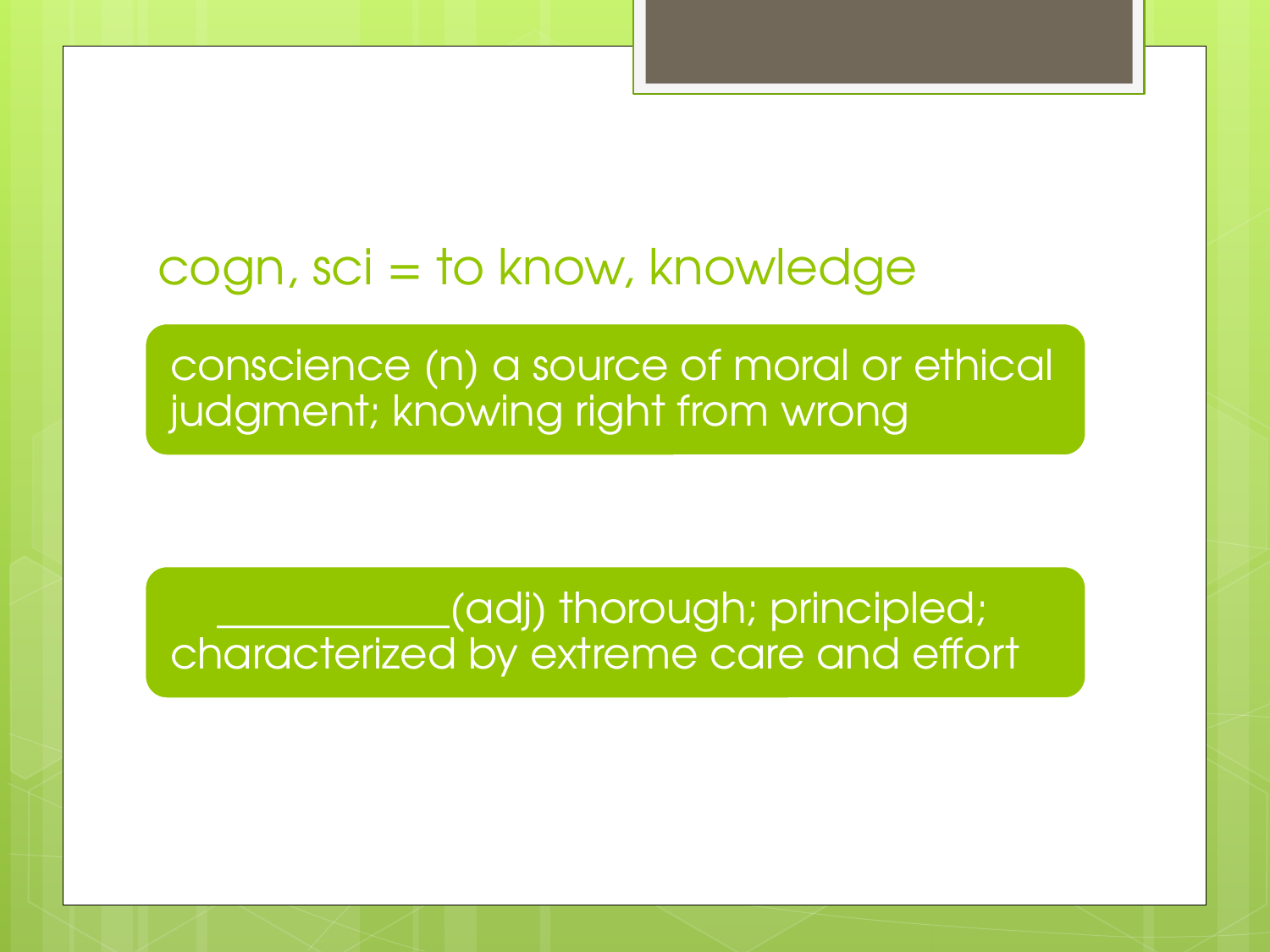

# cogn, sci = to know, knowledge
conscience (n) a source of moral or ethical judgment; knowing right from wrong

    ___________(adj) thorough; principled; characterized by extreme care and effort